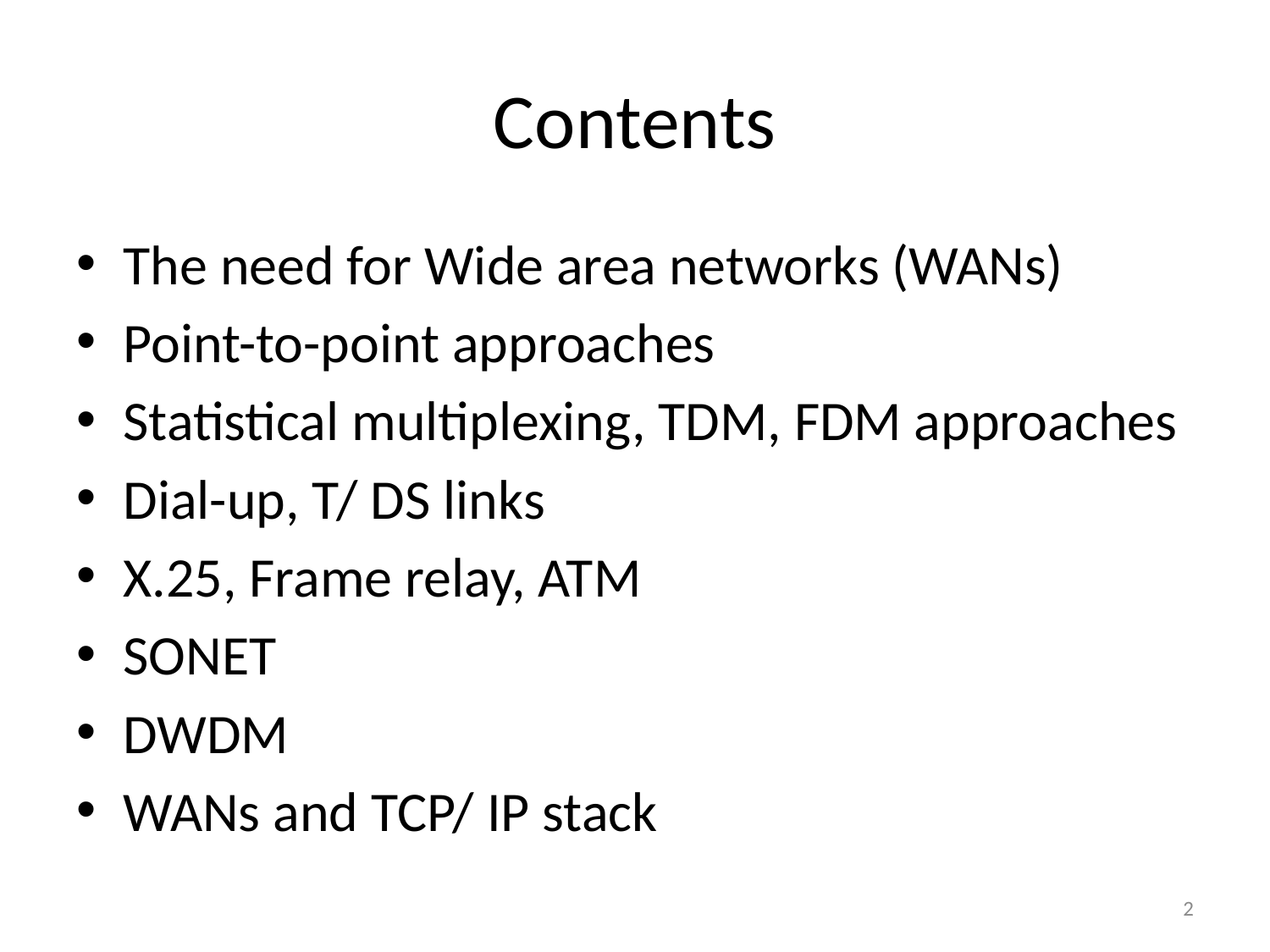

# Contents
The need for Wide area networks (WANs)
Point-to-point approaches
Statistical multiplexing, TDM, FDM approaches
Dial-up, T/ DS links
X.25, Frame relay, ATM
SONET
DWDM
WANs and TCP/ IP stack
2